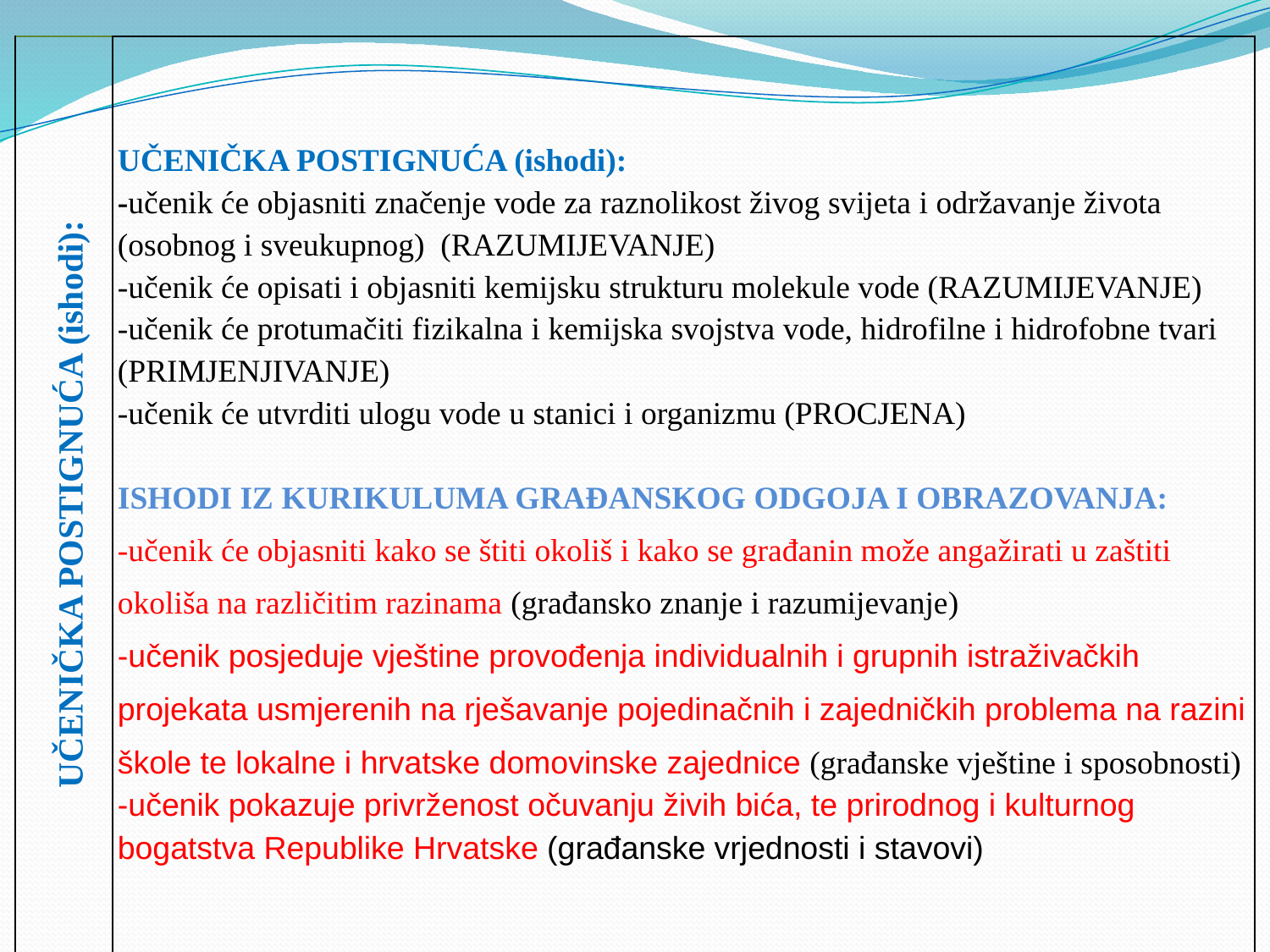

| UČENIČKA POSTIGNUĆA (ishodi): | UČENIČKA POSTIGNUĆA (ishodi): -učenik će objasniti značenje vode za raznolikost živog svijeta i održavanje života (osobnog i sveukupnog) (RAZUMIJEVANJE) -učenik će opisati i objasniti kemijsku strukturu molekule vode (RAZUMIJEVANJE) -učenik će protumačiti fizikalna i kemijska svojstva vode, hidrofilne i hidrofobne tvari (PRIMJENJIVANJE) -učenik će utvrditi ulogu vode u stanici i organizmu (PROCJENA)   ISHODI IZ KURIKULUMA GRAĐANSKOG ODGOJA I OBRAZOVANJA: -učenik će objasniti kako se štiti okoliš i kako se građanin može angažirati u zaštiti okoliša na različitim razinama (građansko znanje i razumijevanje) -učenik posjeduje vještine provođenja individualnih i grupnih istraživačkih projekata usmjerenih na rješavanje pojedinačnih i zajedničkih problema na razini škole te lokalne i hrvatske domovinske zajednice (građanske vještine i sposobnosti) -učenik pokazuje privrženost očuvanju živih bića, te prirodnog i kulturnog bogatstva Republike Hrvatske (građanske vrjednosti i stavovi) |
| --- | --- |
#